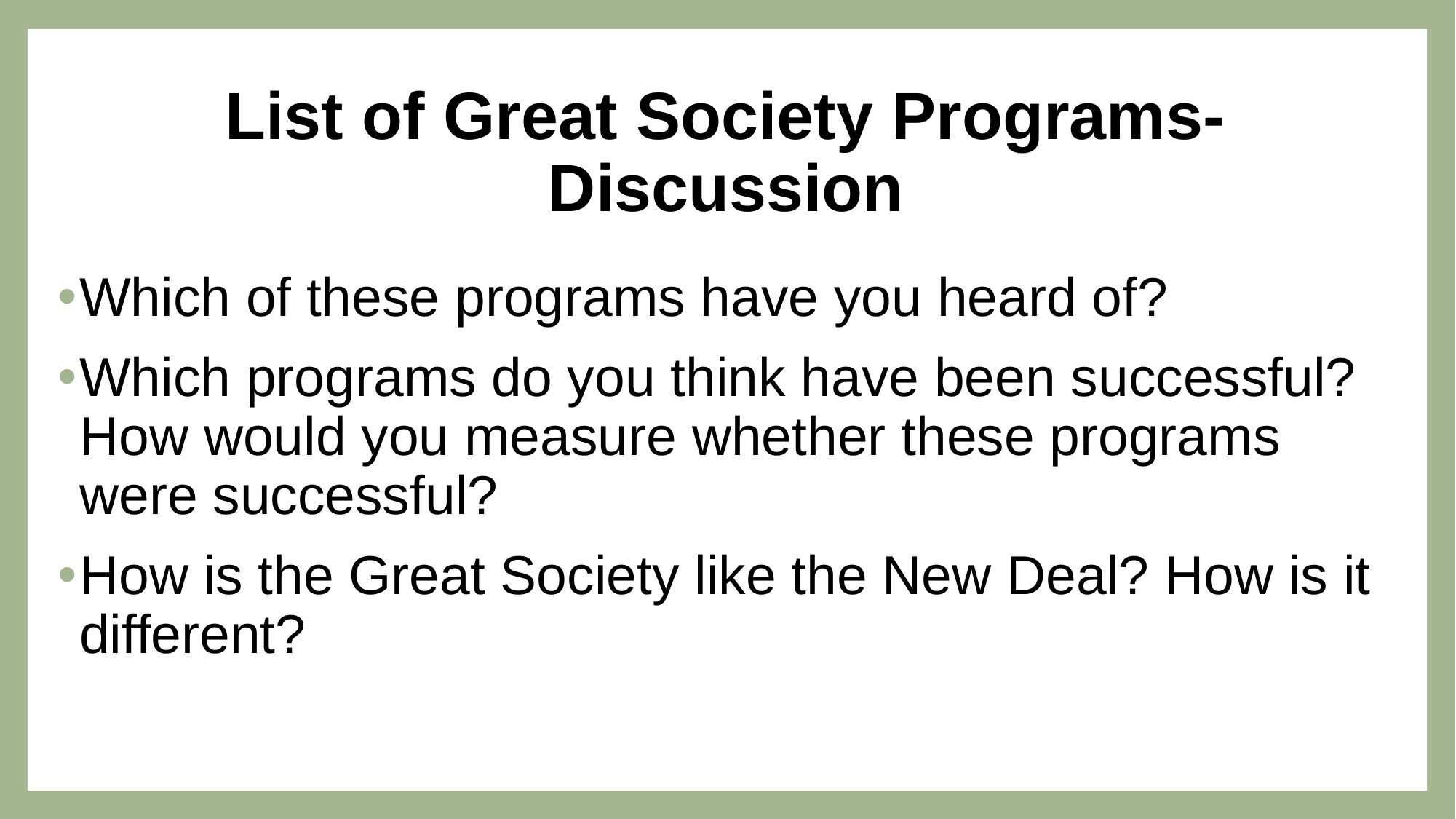

# List of Great Society Programs- Discussion
Which of these programs have you heard of?
Which programs do you think have been successful? How would you measure whether these programs were successful?
How is the Great Society like the New Deal? How is it different?